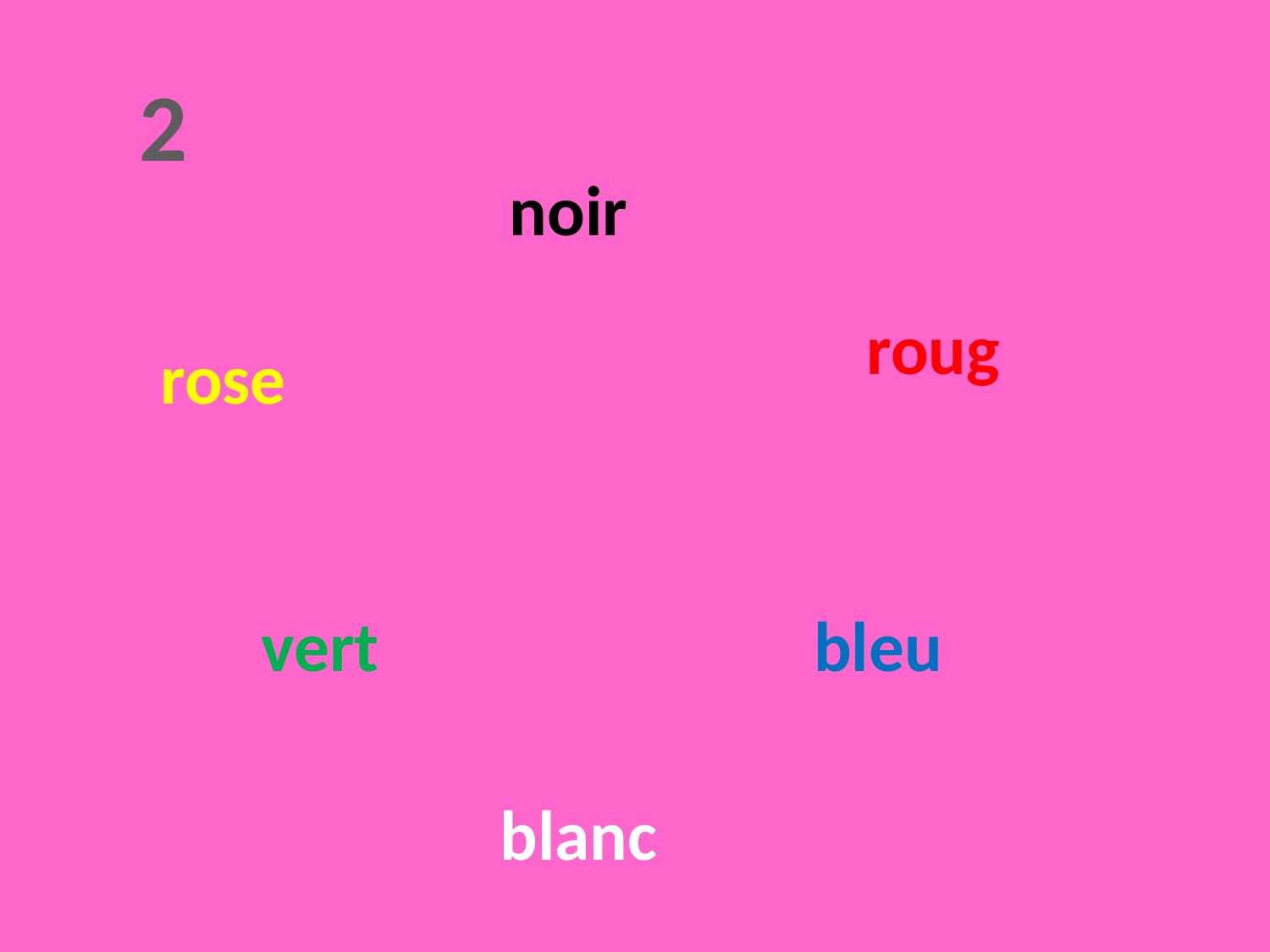

2
noir
roug
rose
vert
bleu
blanc